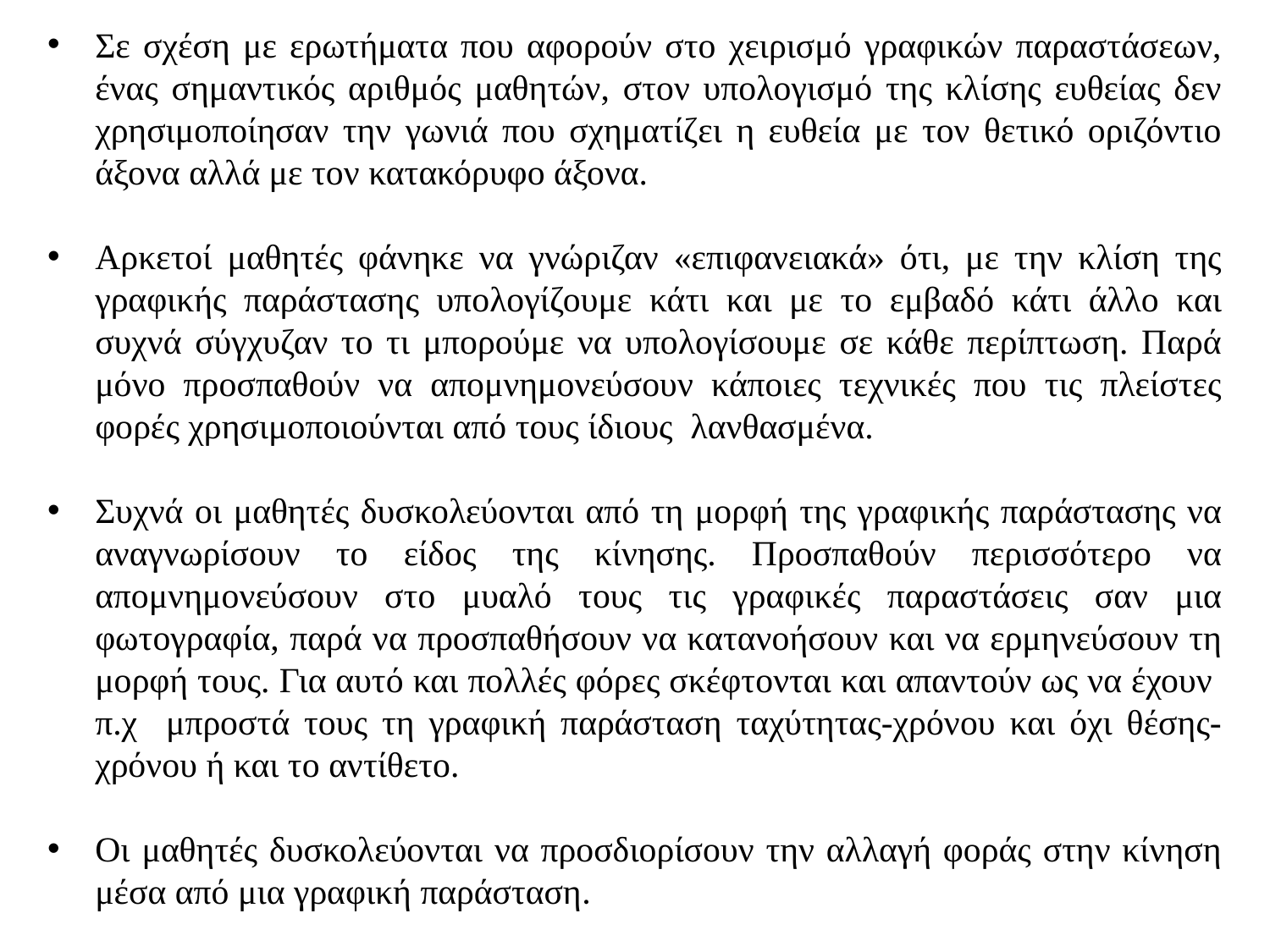

Σε σχέση με ερωτήματα που αφορούν στο χειρισμό γραφικών παραστάσεων, ένας σημαντικός αριθμός μαθητών, στον υπολογισμό της κλίσης ευθείας δεν χρησιμοποίησαν την γωνιά που σχηματίζει η ευθεία με τον θετικό οριζόντιο άξονα αλλά με τον κατακόρυφο άξονα.

Αρκετοί μαθητές φάνηκε να γνώριζαν «επιφανειακά» ότι, με την κλίση της γραφικής παράστασης υπολογίζουμε κάτι και με το εμβαδό κάτι άλλο και συχνά σύγχυζαν το τι μπορούμε να υπολογίσουμε σε κάθε περίπτωση. Παρά μόνο προσπαθούν να απομνημονεύσουν κάποιες τεχνικές που τις πλείστες φορές χρησιμοποιούνται από τους ίδιους  λανθασμένα.

Συχνά οι μαθητές δυσκολεύονται από τη μορφή της γραφικής παράστασης να αναγνωρίσουν το είδος της κίνησης. Προσπαθούν περισσότερο να απομνημονεύσουν στο μυαλό τους τις γραφικές παραστάσεις σαν μια φωτογραφία, παρά να προσπαθήσουν να κατανοήσουν και να ερμηνεύσουν τη μορφή τους. Για αυτό και πολλές φόρες σκέφτονται και απαντούν ως να έχουν  π.χ  μπροστά τους τη γραφική παράσταση ταχύτητας-χρόνου και όχι θέσης-χρόνου ή και το αντίθετο.

Οι μαθητές δυσκολεύονται να προσδιορίσουν την αλλαγή φοράς στην κίνηση μέσα από μια γραφική παράσταση.